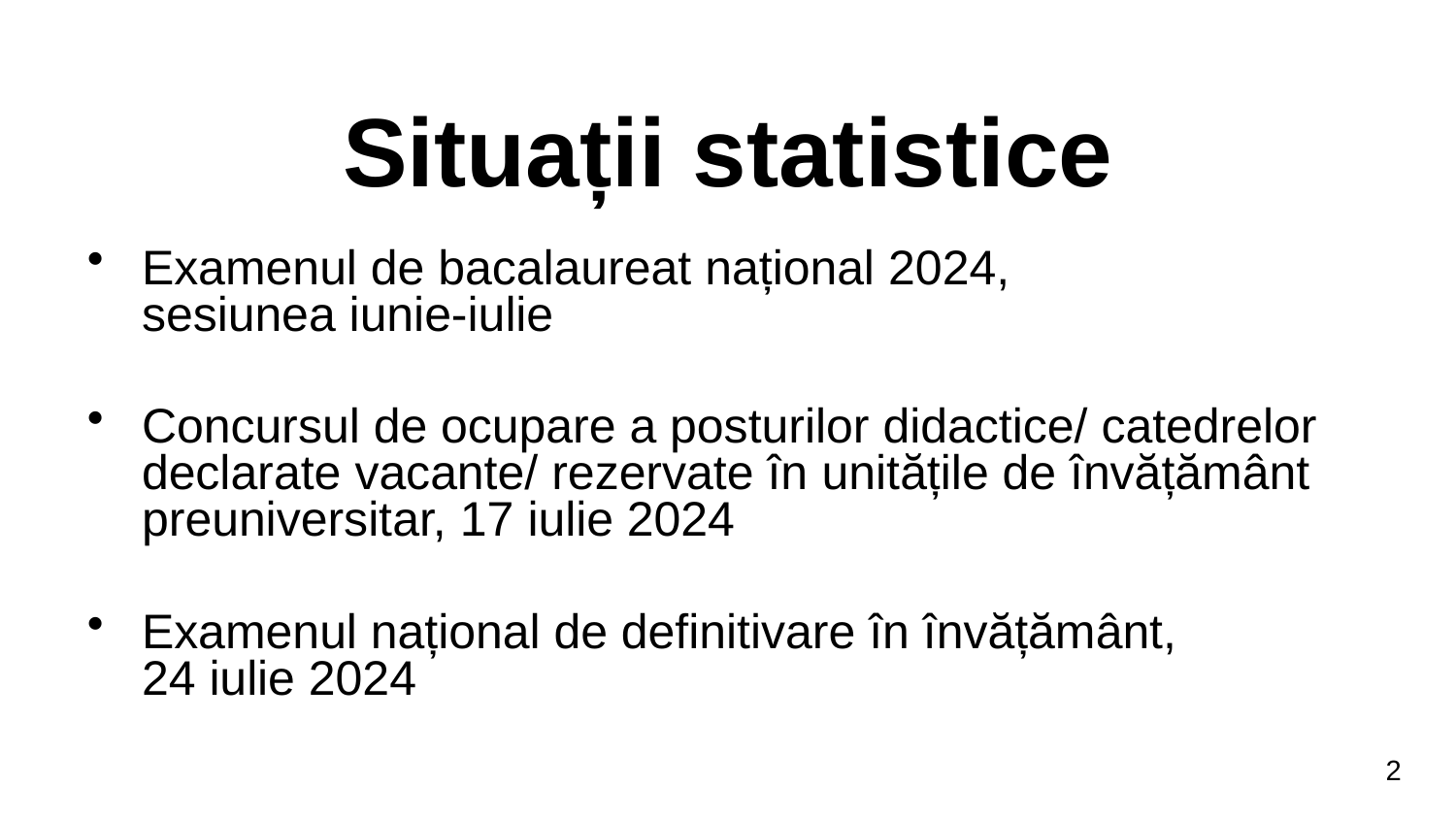

Situații statistice
Examenul de bacalaureat național 2024,             sesiunea iunie-iulie

Concursul de ocupare a posturilor didactice/ catedrelor declarate vacante/ rezervate în unitățile de învățământ preuniversitar, 17 iulie 2024

Examenul național de definitivare în învățământ,           24 iulie 2024

2